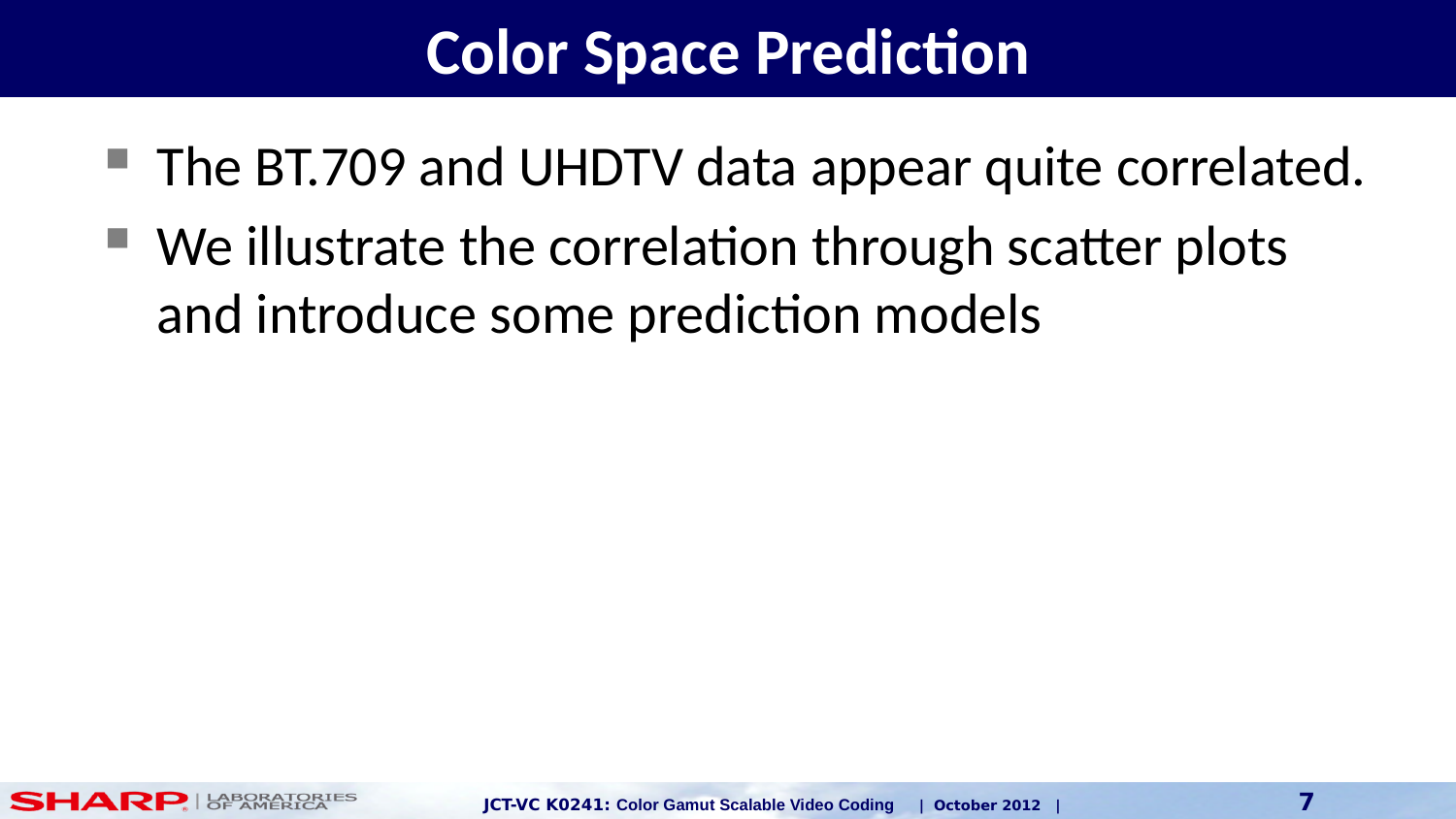

# Color Space Prediction
The BT.709 and UHDTV data appear quite correlated.
We illustrate the correlation through scatter plots and introduce some prediction models